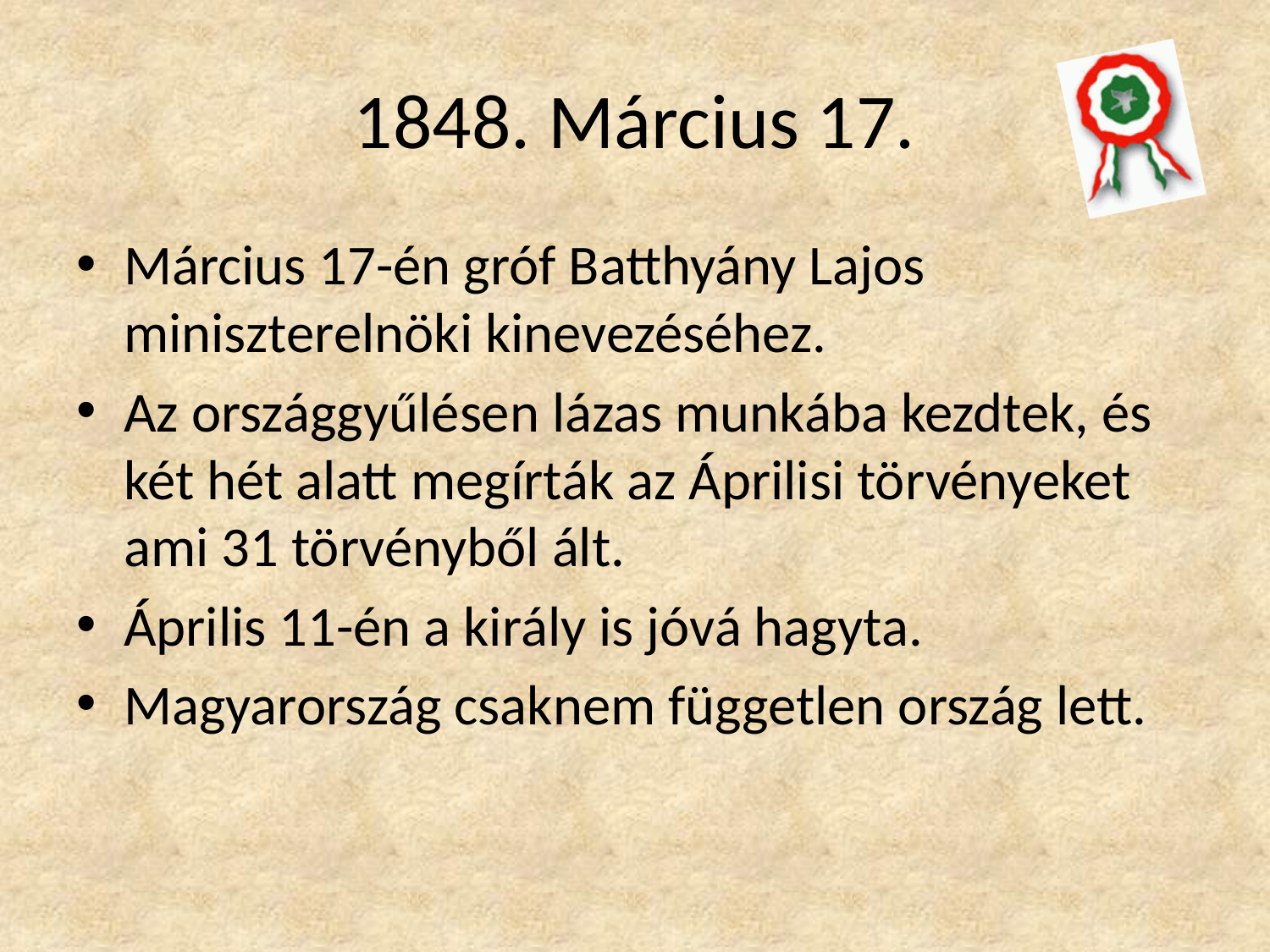

# 1848. Március 17.
Március 17-én gróf Batthyány Lajos miniszterelnöki kinevezéséhez.
Az országgyűlésen lázas munkába kezdtek, és két hét alatt megírták az Áprilisi törvényeket ami 31 törvényből ált.
Április 11-én a király is jóvá hagyta.
Magyarország csaknem független ország lett.